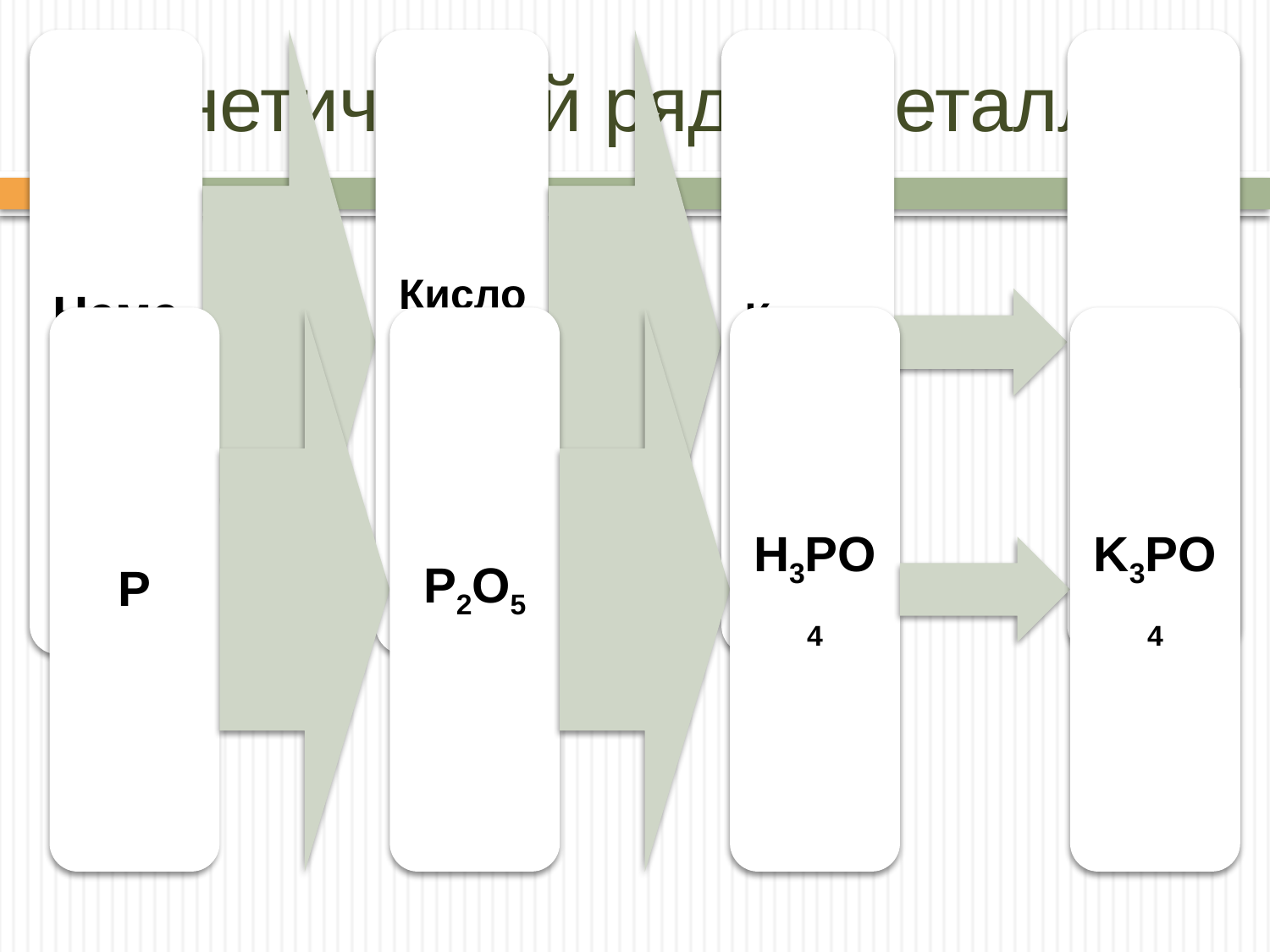

Неметалл
Кислотный оксид
Кислота
Соль
# Генетический ряд неметалла
P
P2O5
K3PO4